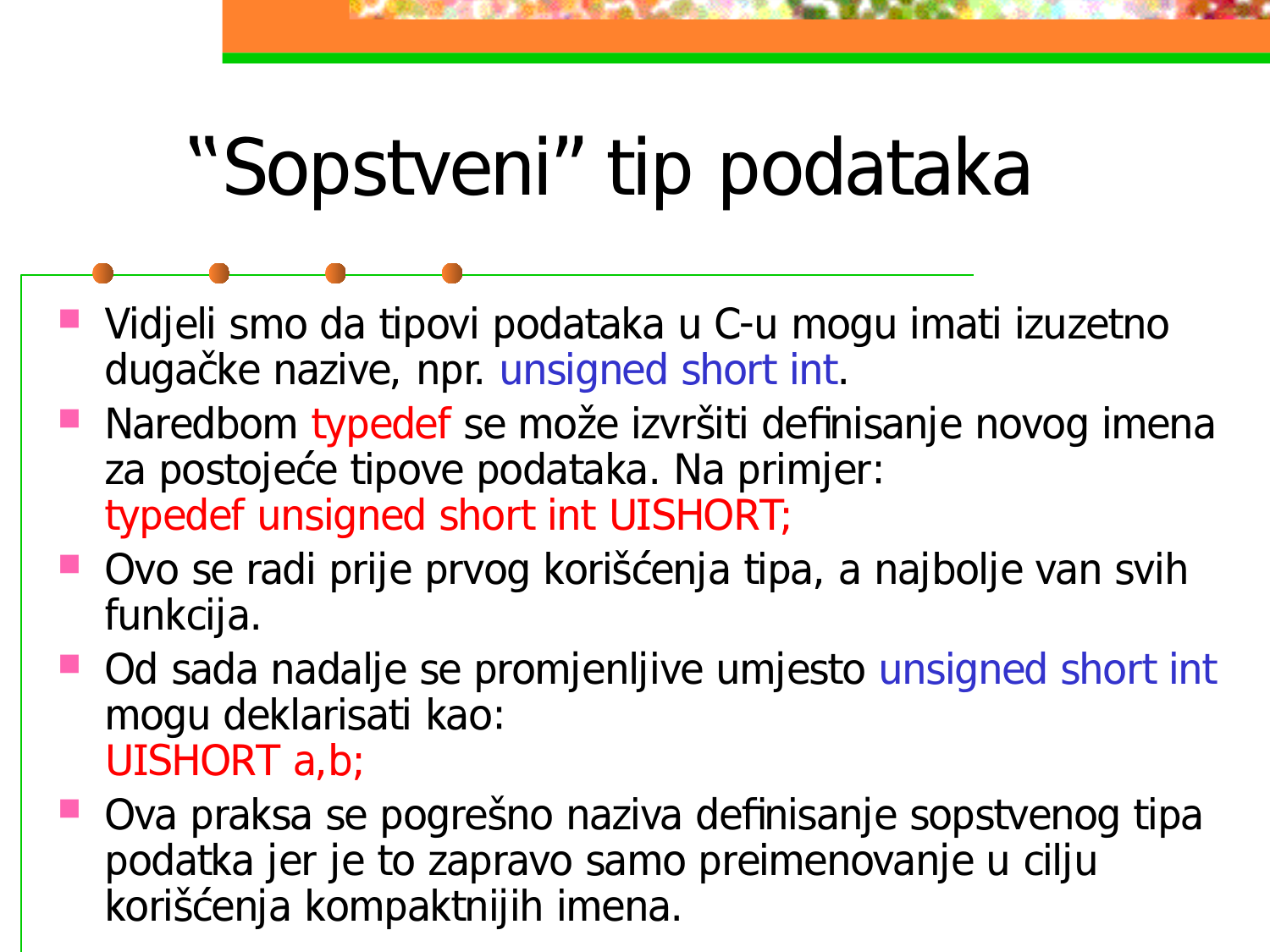

# “Sopstveni” tip podataka
Vidjeli smo da tipovi podataka u C-u mogu imati izuzetno dugačke nazive, npr. unsigned short int.
Naredbom typedef se može izvršiti definisanje novog imena za postojeće tipove podataka. Na primjer:
typedef unsigned short int UISHORT;
Ovo se radi prije prvog korišćenja tipa, a najbolje van svih funkcija.
Od sada nadalje se promjenljive umjesto unsigned short int mogu deklarisati kao:
UISHORT a,b;
Ova praksa se pogrešno naziva definisanje sopstvenog tipa podatka jer je to zapravo samo preimenovanje u cilju korišćenja kompaktnijih imena.